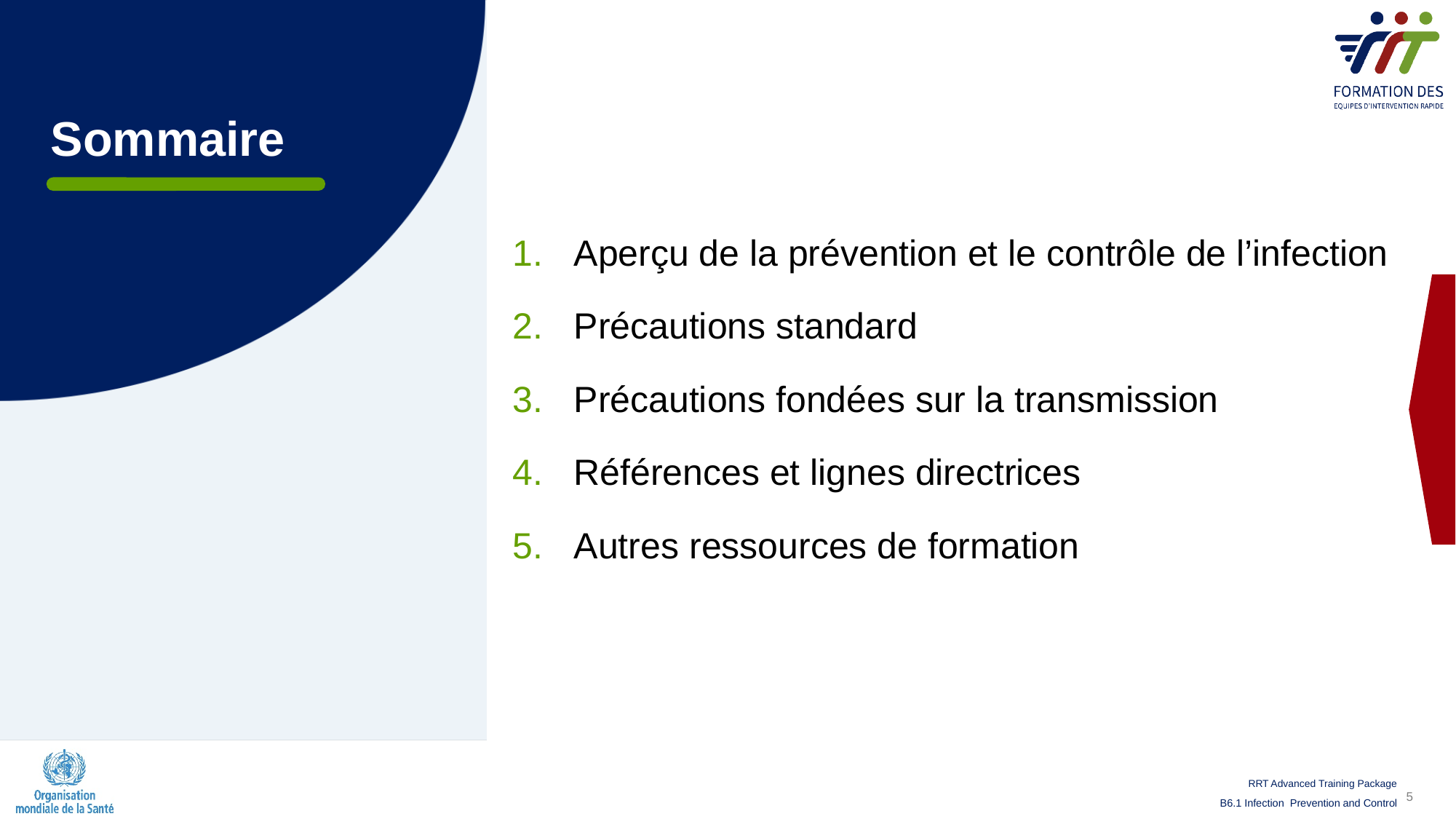

Sommaire
Aperçu de la prévention et le contrôle de l’infection
Précautions standard
Précautions fondées sur la transmission
Références et lignes directrices
Autres ressources de formation